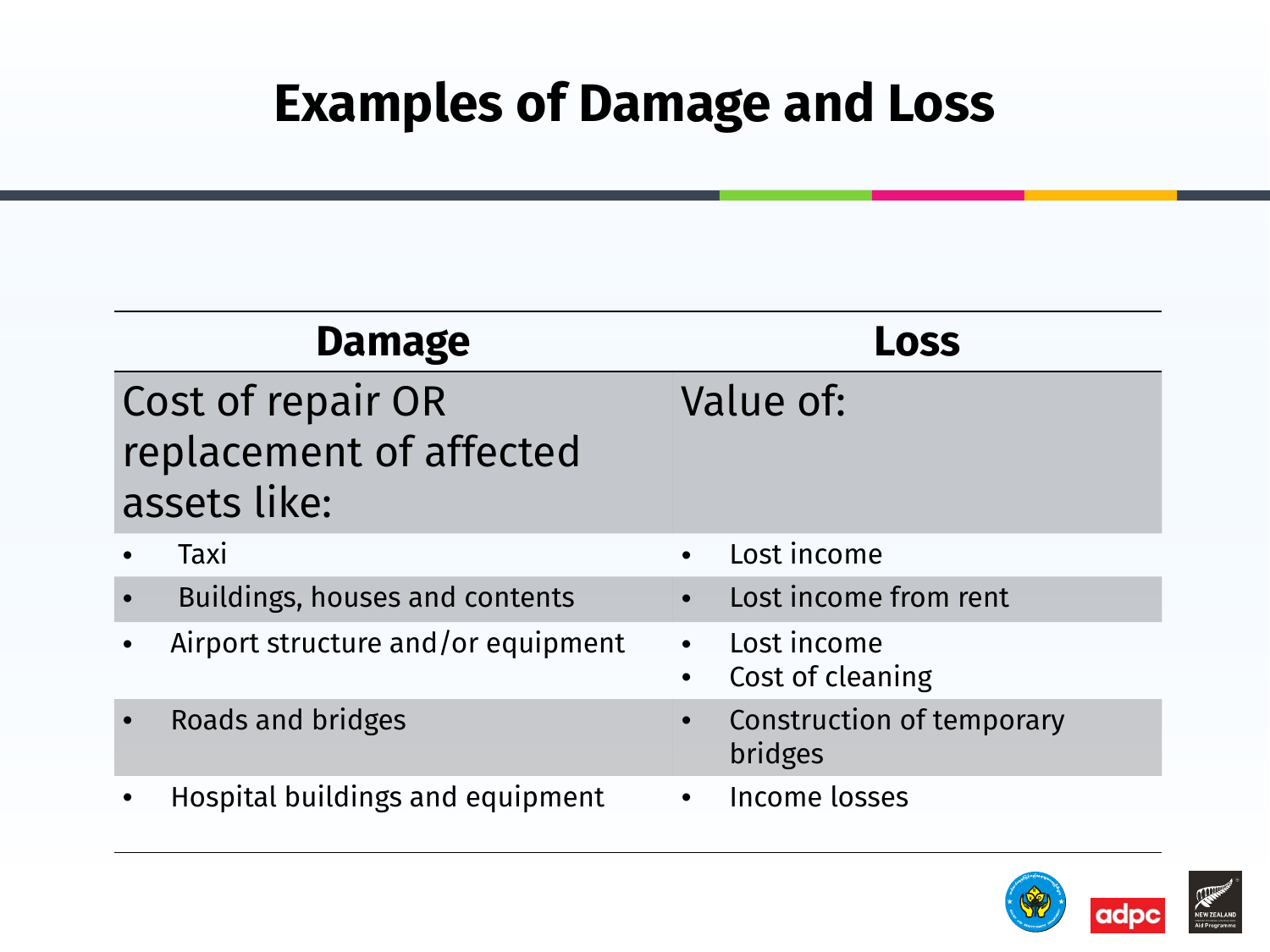

# Examples of Damage and Loss
| Damage | Loss |
| --- | --- |
| Cost of repair OR replacement of affected assets like: | Value of: |
| Taxi | Lost income |
| Buildings, houses and contents | Lost income from rent |
| Airport structure and/or equipment | Lost income Cost of cleaning |
| Roads and bridges | Construction of temporary bridges |
| Hospital buildings and equipment | Income losses |